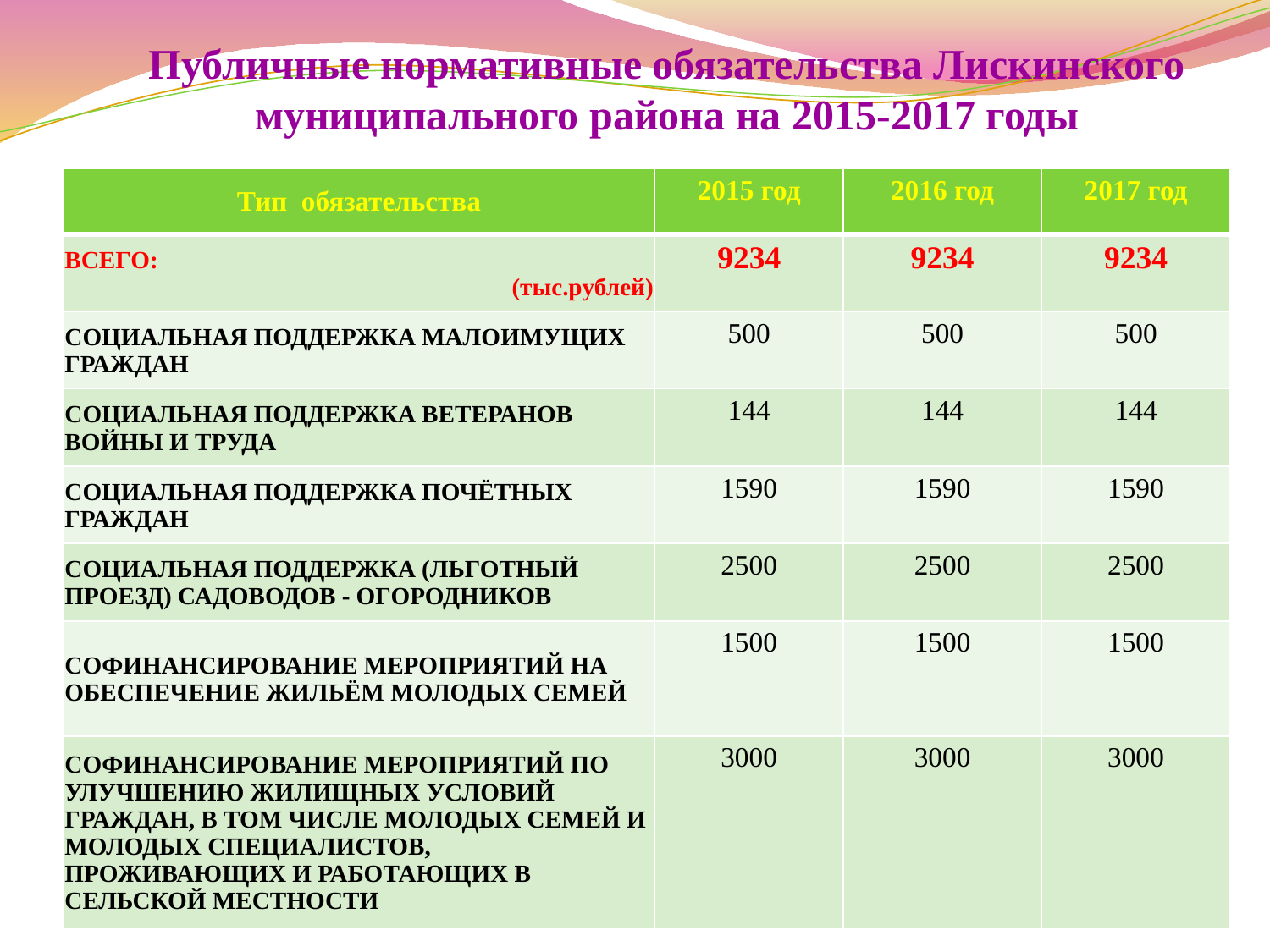

# Публичные нормативные обязательства Лискинского муниципального района на 2015-2017 годы
| Тип обязательства | 2015 год | 2016 год | 2017 год |
| --- | --- | --- | --- |
| ВСЕГО: (тыс.рублей) | 9234 | 9234 | 9234 |
| СОЦИАЛЬНАЯ ПОДДЕРЖКА МАЛОИМУЩИХ ГРАЖДАН | 500 | 500 | 500 |
| СОЦИАЛЬНАЯ ПОДДЕРЖКА ВЕТЕРАНОВ ВОЙНЫ И ТРУДА | 144 | 144 | 144 |
| СОЦИАЛЬНАЯ ПОДДЕРЖКА ПОЧЁТНЫХ ГРАЖДАН | 1590 | 1590 | 1590 |
| СОЦИАЛЬНАЯ ПОДДЕРЖКА (ЛЬГОТНЫЙ ПРОЕЗД) САДОВОДОВ - ОГОРОДНИКОВ | 2500 | 2500 | 2500 |
| СОФИНАНСИРОВАНИЕ МЕРОПРИЯТИЙ НА ОБЕСПЕЧЕНИЕ ЖИЛЬЁМ МОЛОДЫХ СЕМЕЙ | 1500 | 1500 | 1500 |
| СОФИНАНСИРОВАНИЕ МЕРОПРИЯТИЙ ПО УЛУЧШЕНИЮ ЖИЛИЩНЫХ УСЛОВИЙ ГРАЖДАН, В ТОМ ЧИСЛЕ МОЛОДЫХ СЕМЕЙ И МОЛОДЫХ СПЕЦИАЛИСТОВ, ПРОЖИВАЮЩИХ И РАБОТАЮЩИХ В СЕЛЬСКОЙ МЕСТНОСТИ | 3000 | 3000 | 3000 |